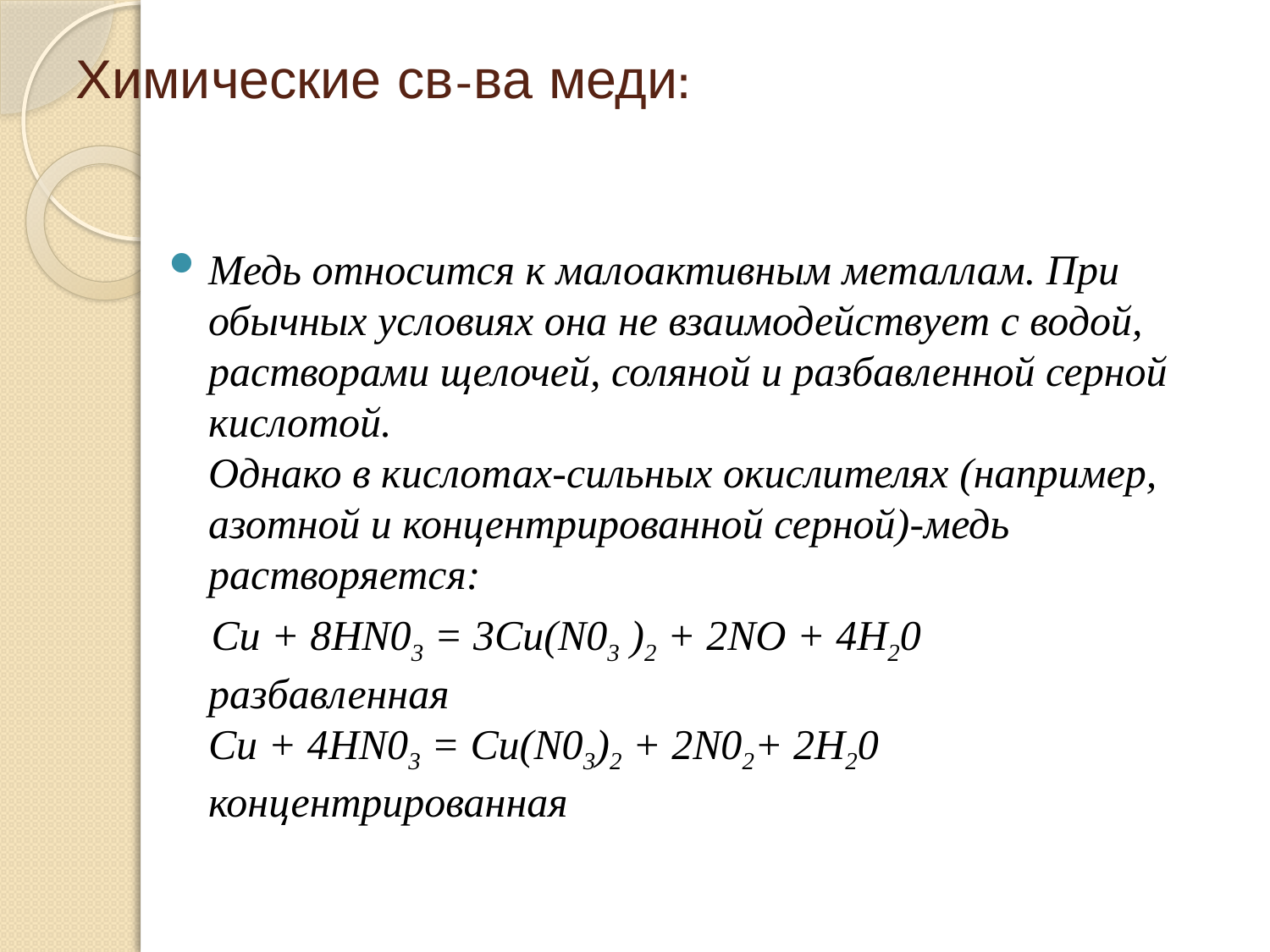

# Химические св-ва меди:
Медь относится к малоактивным металлам. При обычных условиях она не взаимодействует с водой, растворами щелочей, соляной и разбавленной серной кислотой. 
Однако в кислотах-сильных окислителях (например, азотной и концентрированной серной)-медь растворяется:
    Сu + 8HN03 = 3Cu(N03 )2 + 2NO + 4Н20
разбавленная
Сu + 4HN03 = Cu(N03)2 + 2N02+ 2Н20
концентрированная